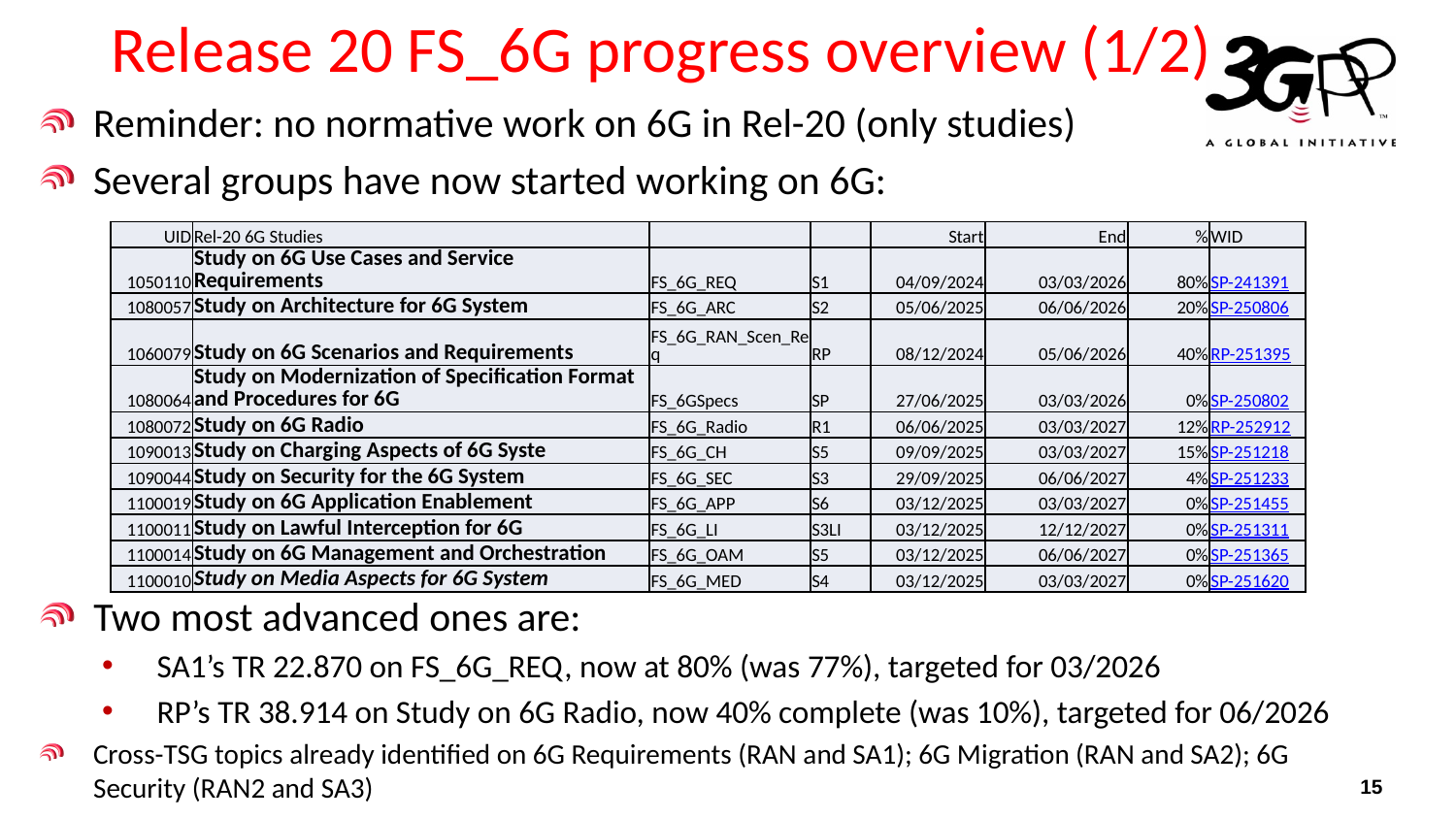

# Release 20 FS_6G progress overview (1/2)
Reminder: no normative work on 6G in Rel-20 (only studies)
Several groups have now started working on 6G:

| UID | Rel-20 6G Studies |  |  | Start | End | % | WID |
| --- | --- | --- | --- | --- | --- | --- | --- |
| 1050110 | Study on 6G Use Cases and Service Requirements | FS\_6G\_REQ | S1 | 04/09/2024 | 03/03/2026 | 80% | SP-241391 |
| 1080057 | Study on Architecture for 6G System | FS\_6G\_ARC | S2 | 05/06/2025 | 06/06/2026 | 20% | SP-250806 |
| 1060079 | Study on 6G Scenarios and Requirements | FS\_6G\_RAN\_Scen\_Req | RP | 08/12/2024 | 05/06/2026 | 40% | RP-251395 |
| 1080064 | Study on Modernization of Specification Format and Procedures for 6G | FS\_6GSpecs | SP | 27/06/2025 | 03/03/2026 | 0% | SP-250802 |
| 1080072 | Study on 6G Radio | FS\_6G\_Radio | R1 | 06/06/2025 | 03/03/2027 | 12% | RP-252912 |
| 1090013 | Study on Charging Aspects of 6G Syste | FS\_6G\_CH | S5 | 09/09/2025 | 03/03/2027 | 15% | SP-251218 |
| 1090044 | Study on Security for the 6G System | FS\_6G\_SEC | S3 | 29/09/2025 | 06/06/2027 | 4% | SP-251233 |
| 1100019 | Study on 6G Application Enablement | FS\_6G\_APP | S6 | 03/12/2025 | 03/03/2027 | 0% | SP-251455 |
| 1100011 | Study on Lawful Interception for 6G | FS\_6G\_LI | S3LI | 03/12/2025 | 12/12/2027 | 0% | SP-251311 |
| 1100014 | Study on 6G Management and Orchestration | FS\_6G\_OAM | S5 | 03/12/2025 | 06/06/2027 | 0% | SP-251365 |
| 1100010 | Study on Media Aspects for 6G System | FS\_6G\_MED | S4 | 03/12/2025 | 03/03/2027 | 0% | SP-251620 |

Two most advanced ones are:
SA1’s TR 22.870 on FS_6G_REQ, now at 80% (was 77%), targeted for 03/2026
RP’s TR 38.914 on Study on 6G Radio, now 40% complete (was 10%), targeted for 06/2026
Cross-TSG topics already identified on 6G Requirements (RAN and SA1); 6G Migration (RAN and SA2); 6G Security (RAN2 and SA3)